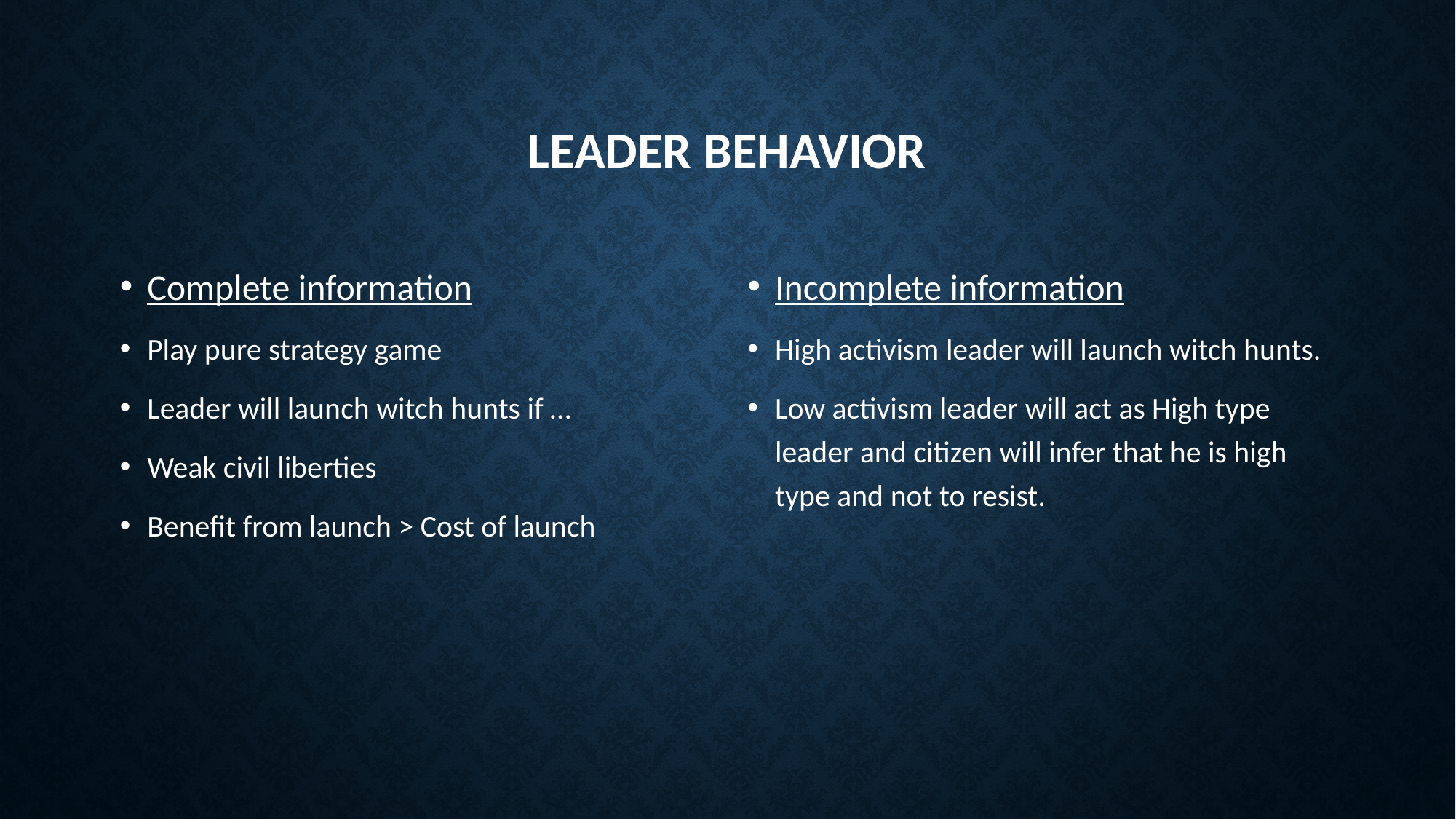

# Leader behavior
Complete information
Play pure strategy game
Leader will launch witch hunts if …
Weak civil liberties
Benefit from launch > Cost of launch

Incomplete information
High activism leader will launch witch hunts.
Low activism leader will act as High type leader and citizen will infer that he is high type and not to resist.